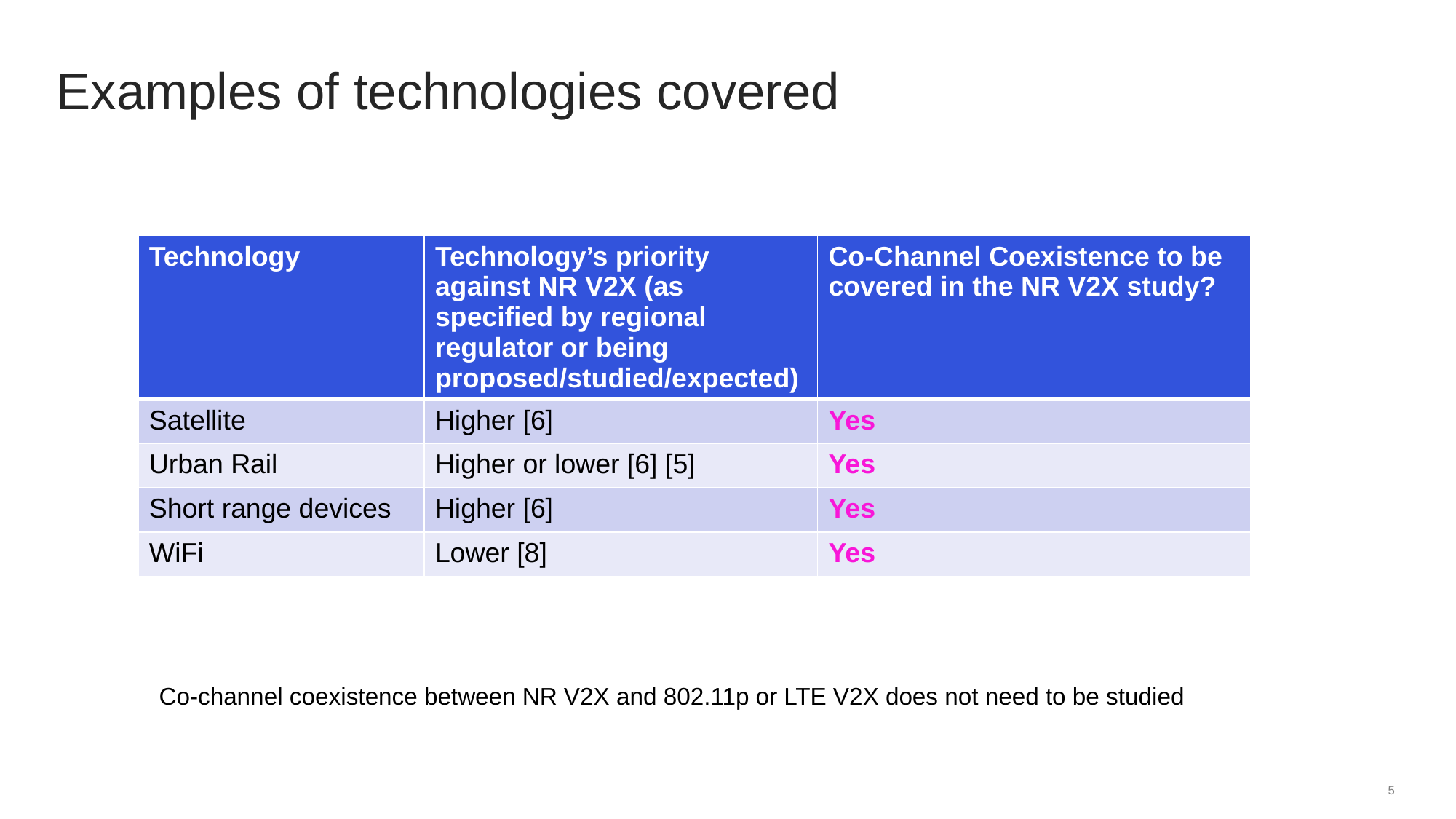

# Examples of technologies covered

| Technology | Technology’s priority against NR V2X (as specified by regional regulator or being proposed/studied/expected) | Co-Channel Coexistence to be covered in the NR V2X study? |
| --- | --- | --- |
| Satellite | Higher [6] | Yes |
| Urban Rail | Higher or lower [6] [5] | Yes |
| Short range devices | Higher [6] | Yes |
| WiFi | Lower [8] | Yes |
Co-channel coexistence between NR V2X and 802.11p or LTE V2X does not need to be studied